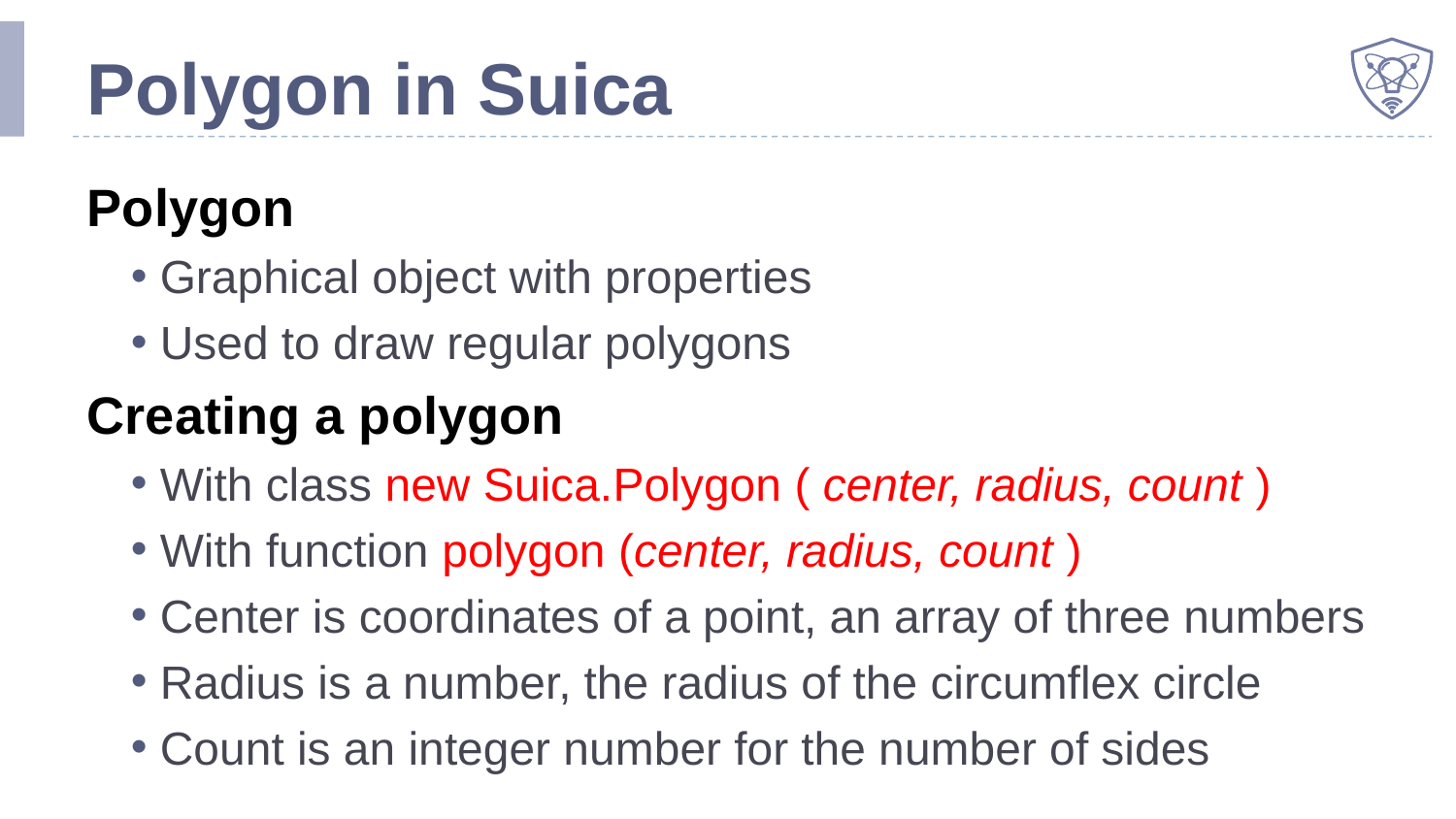

# Polygon in Suica
Polygon
Graphical object with properties
Used to draw regular polygons
Creating a polygon
With class new Suica.Polygon ( center, radius, count )
With function polygon (center, radius, count )
Center is coordinates of a point, an array of three numbers
Radius is a number, the radius of the circumflex circle
Count is an integer number for the number of sides